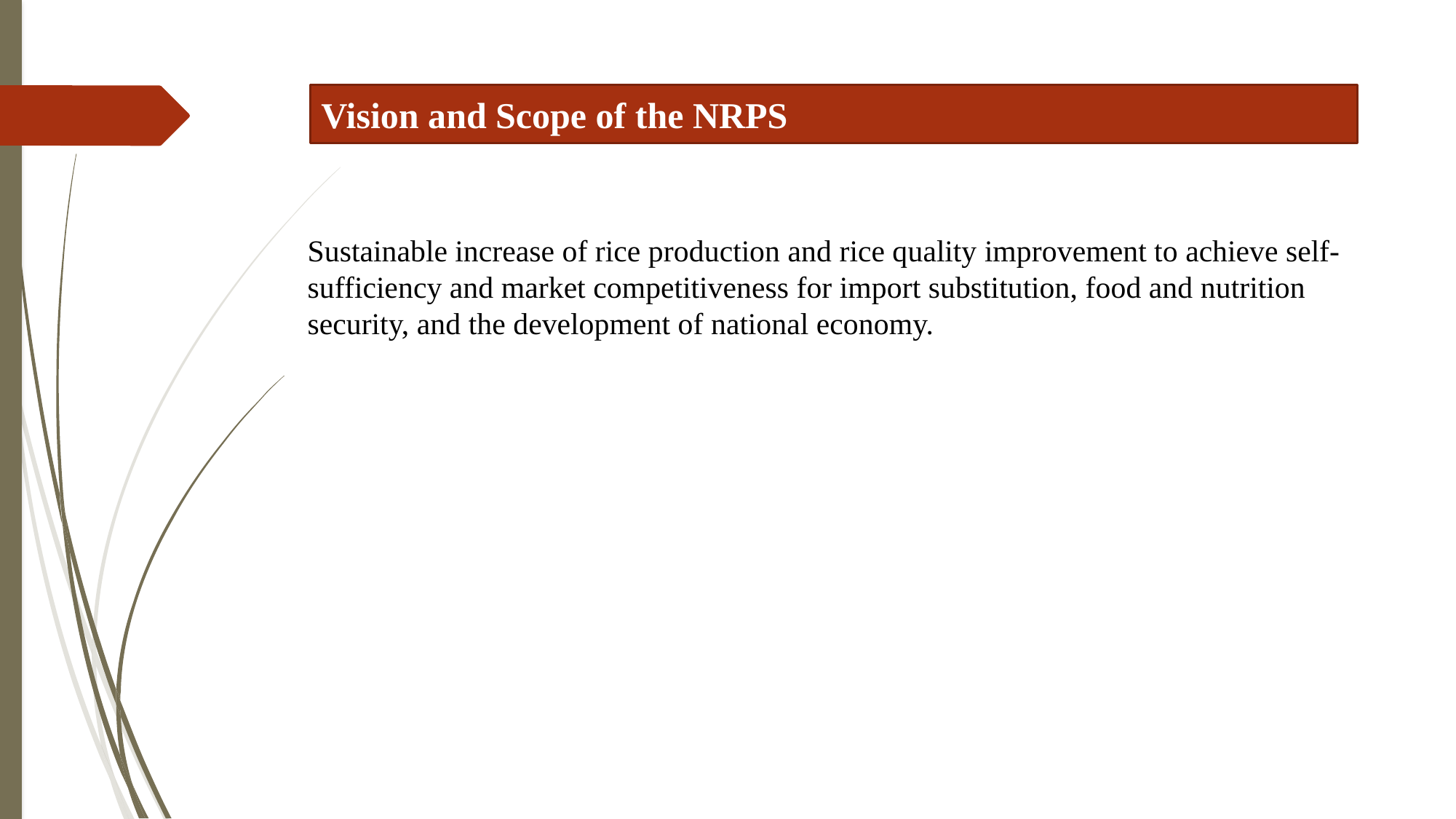

Vision and Scope of the NRPS
Sustainable increase of rice production and rice quality improvement to achieve self-sufficiency and market competitiveness for import substitution, food and nutrition security, and the development of national economy.